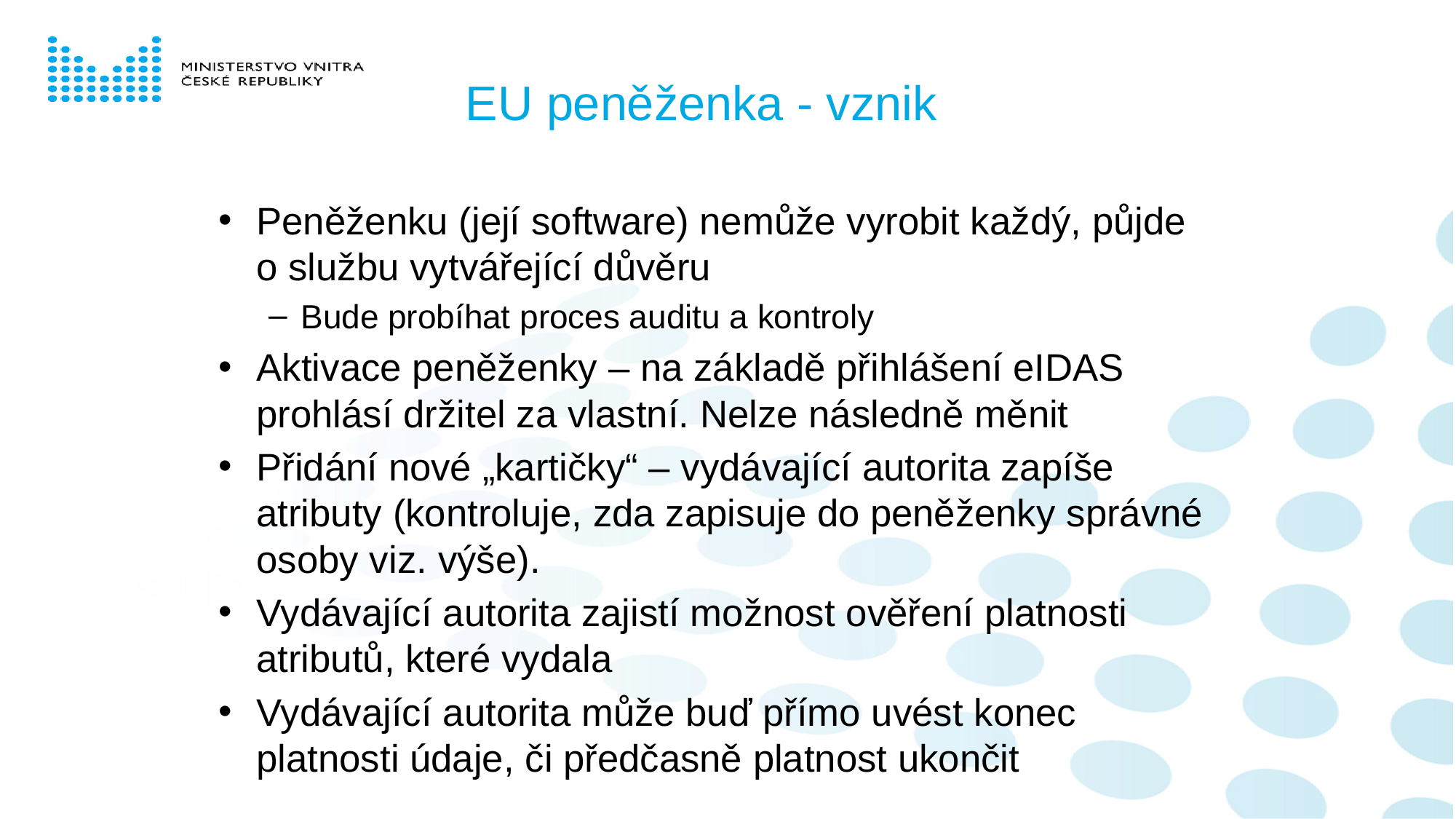

# EU peněženka - vznik
Peněženku (její software) nemůže vyrobit každý, půjde o službu vytvářející důvěru
Bude probíhat proces auditu a kontroly
Aktivace peněženky – na základě přihlášení eIDAS prohlásí držitel za vlastní. Nelze následně měnit
Přidání nové „kartičky“ – vydávající autorita zapíše atributy (kontroluje, zda zapisuje do peněženky správné osoby viz. výše).
Vydávající autorita zajistí možnost ověření platnosti atributů, které vydala
Vydávající autorita může buď přímo uvést konec platnosti údaje, či předčasně platnost ukončit